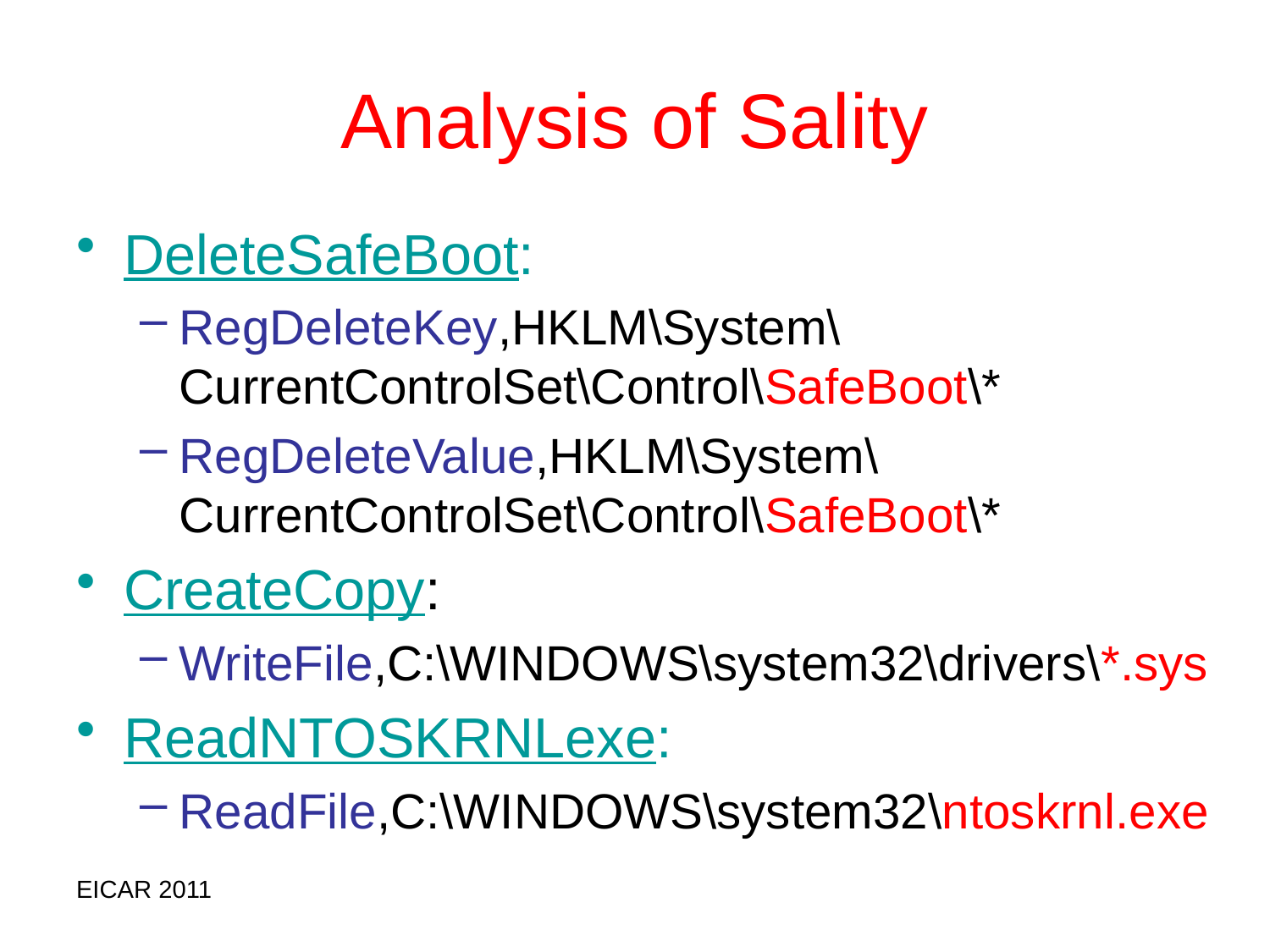

# Analysis of Sality
DeleteSafeBoot:
RegDeleteKey,HKLM\System\CurrentControlSet\Control\SafeBoot\*
RegDeleteValue,HKLM\System\CurrentControlSet\Control\SafeBoot\*
CreateCopy:
WriteFile,C:\WINDOWS\system32\drivers\*.sys
ReadNTOSKRNLexe:
ReadFile,C:\WINDOWS\system32\ntoskrnl.exe
EICAR 2011